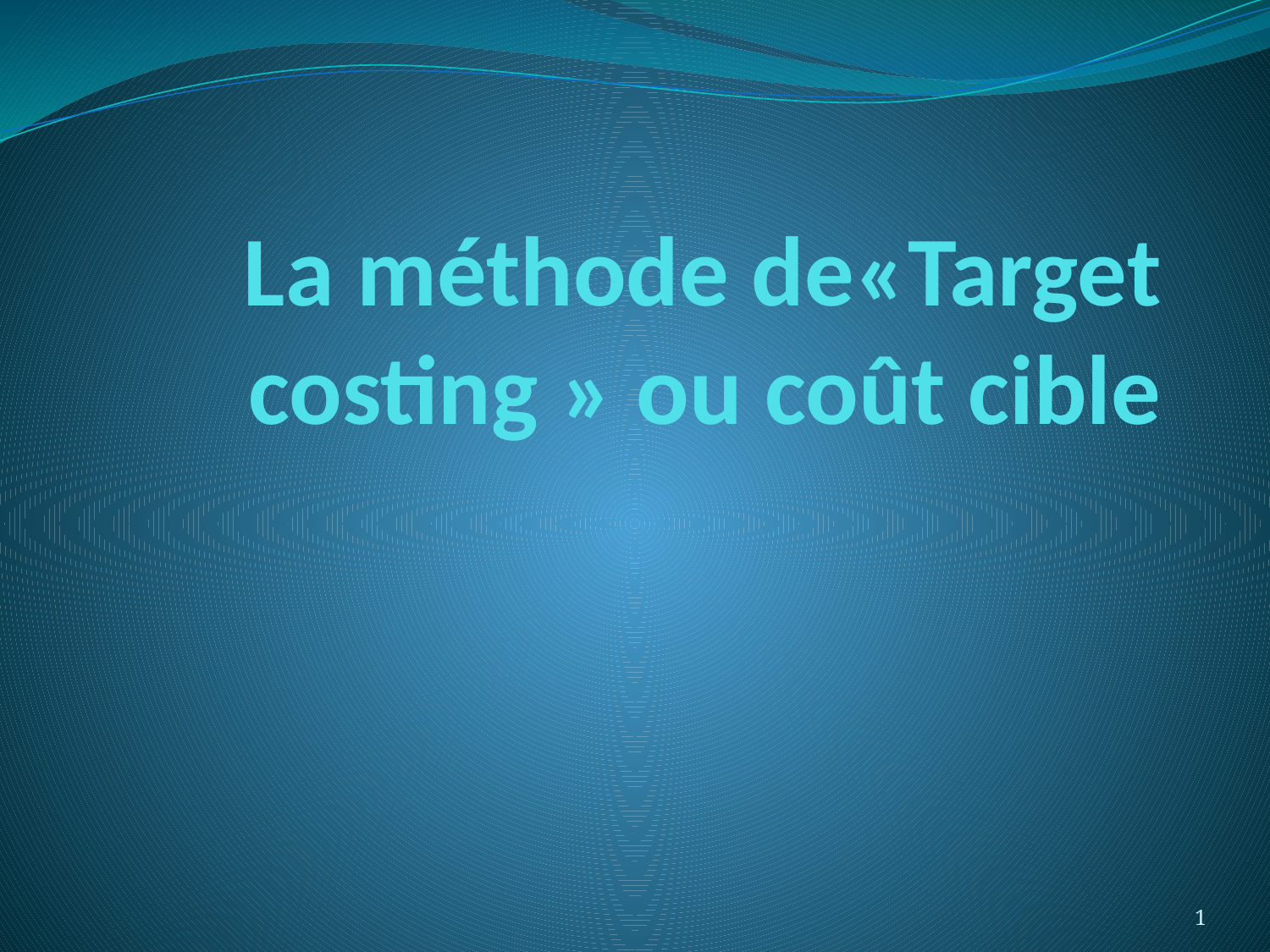

# La méthode de«Target costing » ou coût cible

1